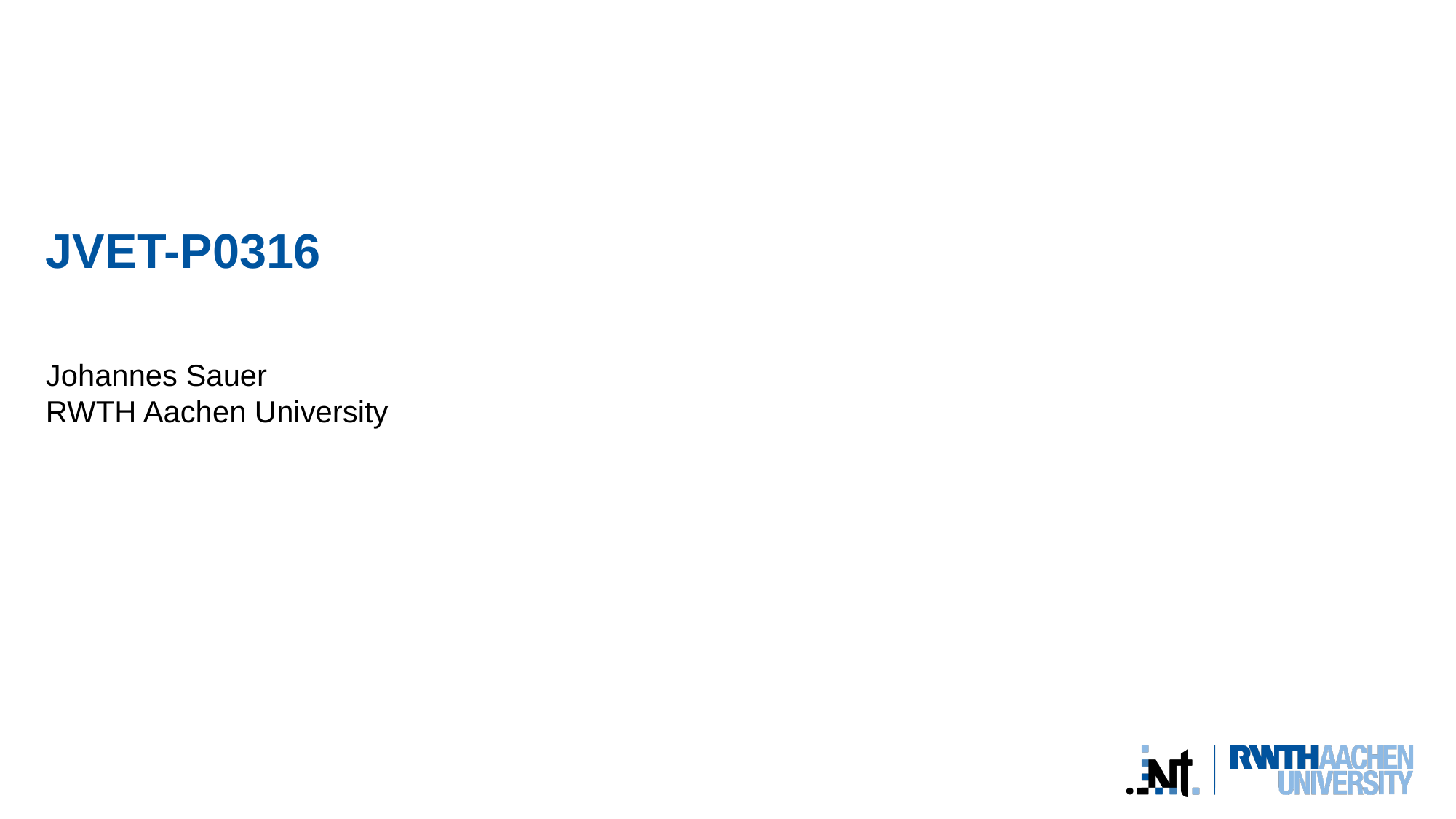

# JVET-P0316
Johannes Sauer
RWTH Aachen University